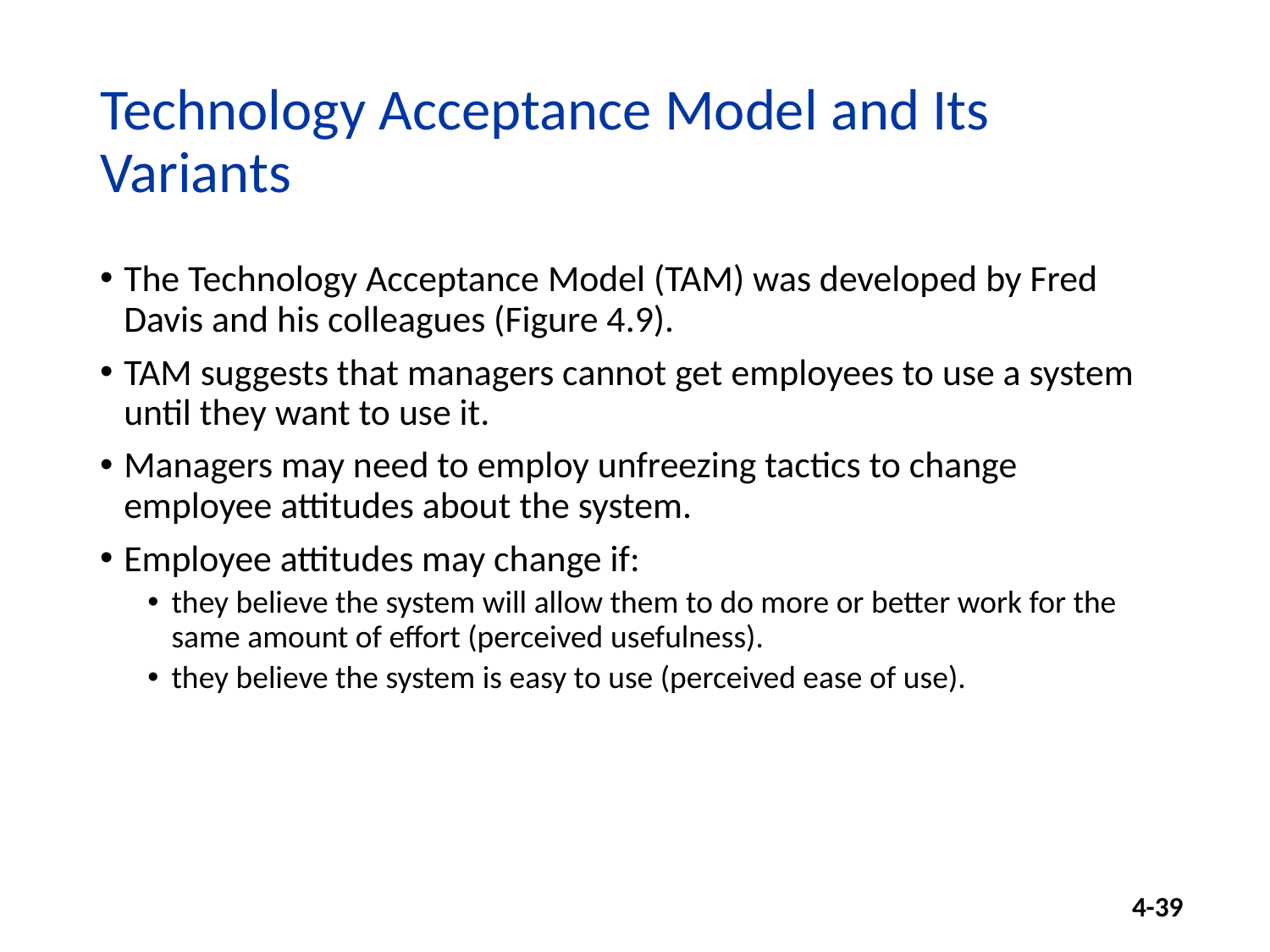

# Technology Acceptance Model and Its Variants
The Technology Acceptance Model (TAM) was developed by Fred Davis and his colleagues (Figure 4.9).
TAM suggests that managers cannot get employees to use a system until they want to use it.
Managers may need to employ unfreezing tactics to change employee attitudes about the system.
Employee attitudes may change if:
they believe the system will allow them to do more or better work for the same amount of effort (perceived usefulness).
they believe the system is easy to use (perceived ease of use).